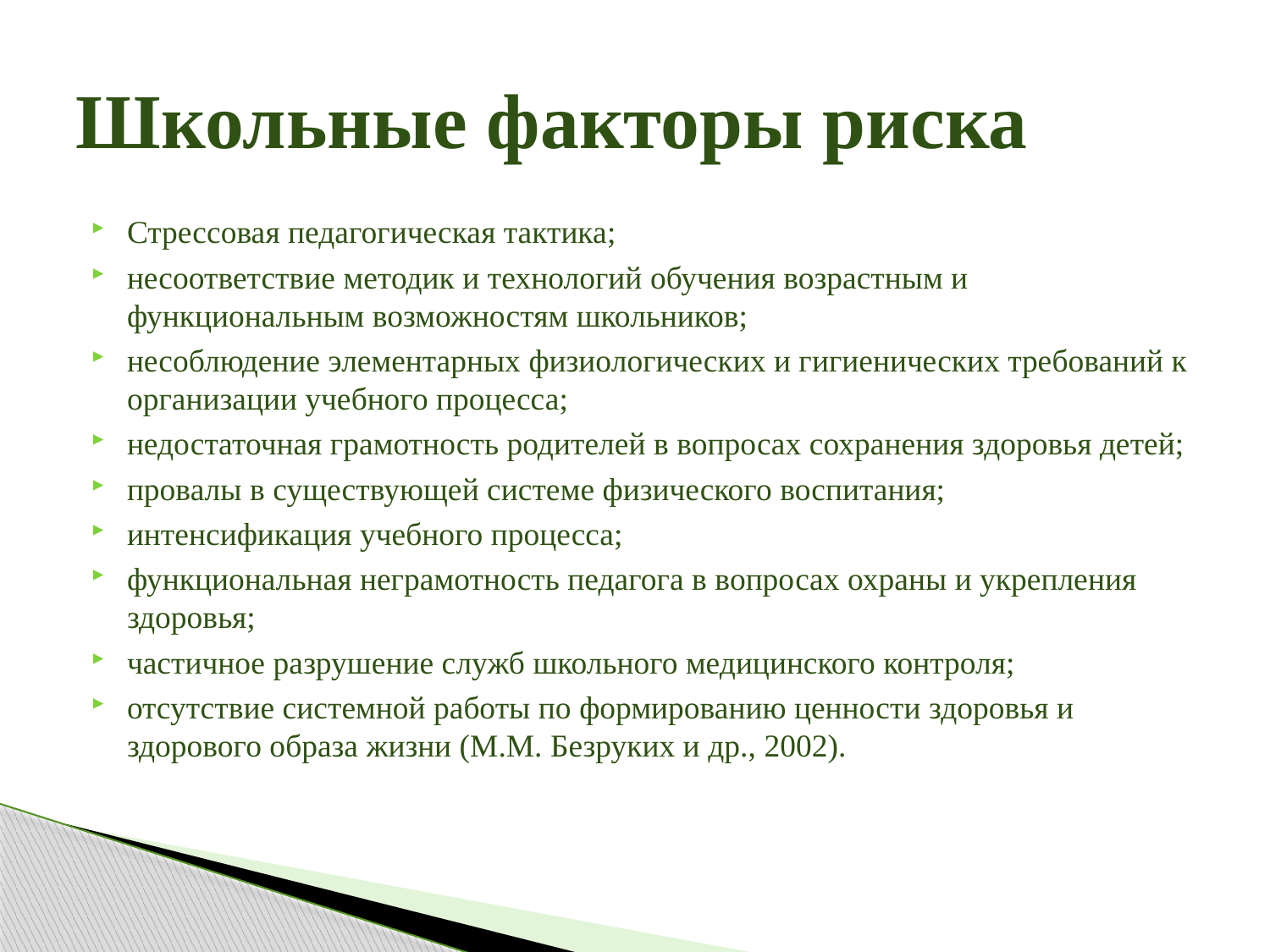

# Школьные факторы риска
Стрессовая педагогическая тактика;
несоответствие методик и технологий обучения возрастным и функциональным возможностям школьников;
несоблюдение элементарных физиологических и гигиенических требований к организации учебного процесса;
недостаточная грамотность родителей в вопросах сохранения здоровья детей;
провалы в существующей системе физического воспитания;
интенсификация учебного процесса;
функциональная неграмотность педагога в вопросах охраны и укрепления здоровья;
частичное разрушение служб школьного медицинского контроля;
отсутствие системной работы по формированию ценности здоровья и здорового образа жизни (М.М. Безруких и др., 2002).